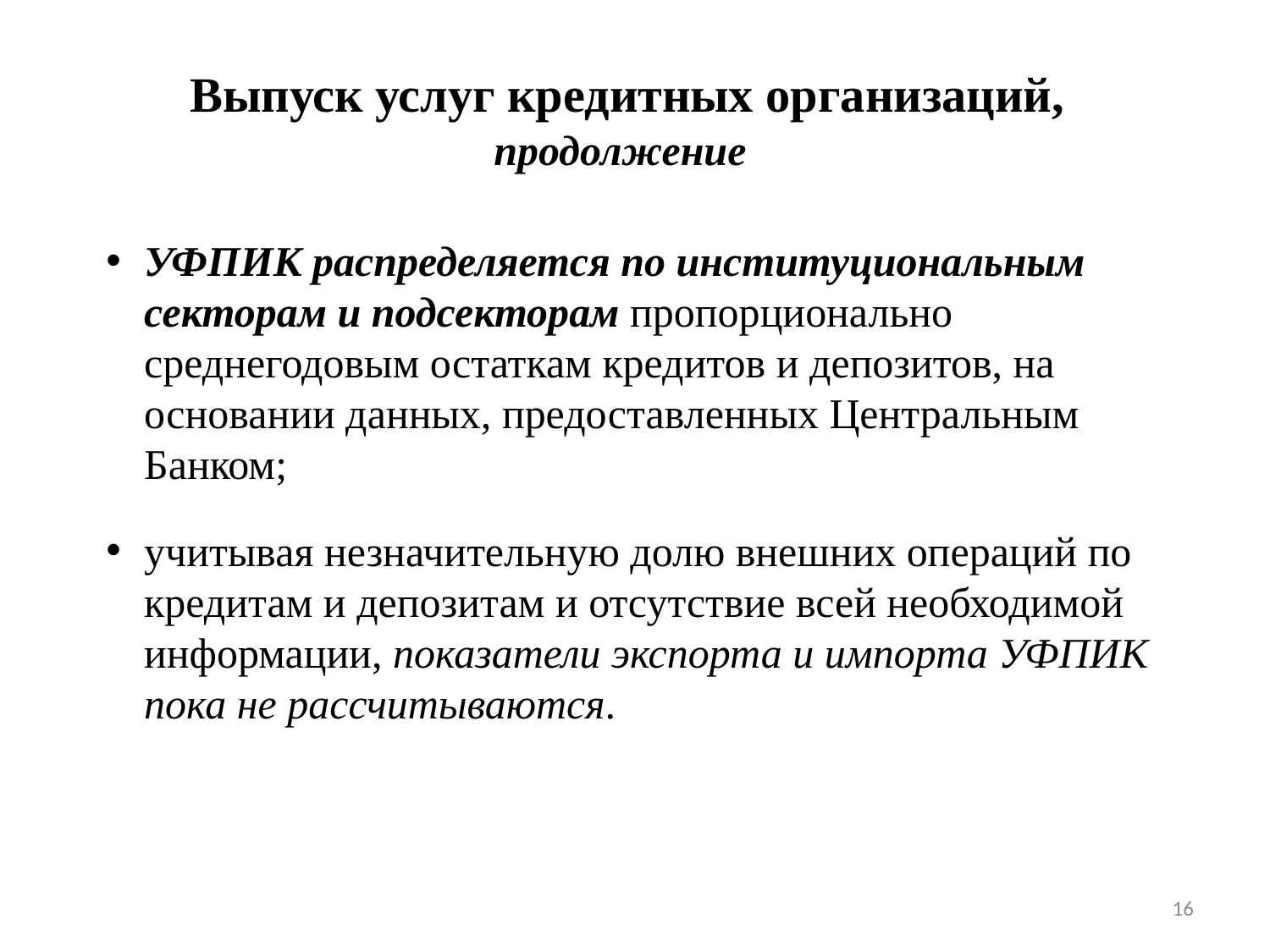

Выпуск услуг кредитных организаций, продолжение
УФПИК распределяется по институциональным секторам и подсекторам пропорционально среднегодовым остаткам кредитов и депозитов, на основании данных, предоставленных Центральным Банком;

учитывая незначительную долю внешних операций по кредитам и депозитам и отсутствие всей необходимой информации, показатели экспорта и импорта УФПИК пока не рассчитываются.
16